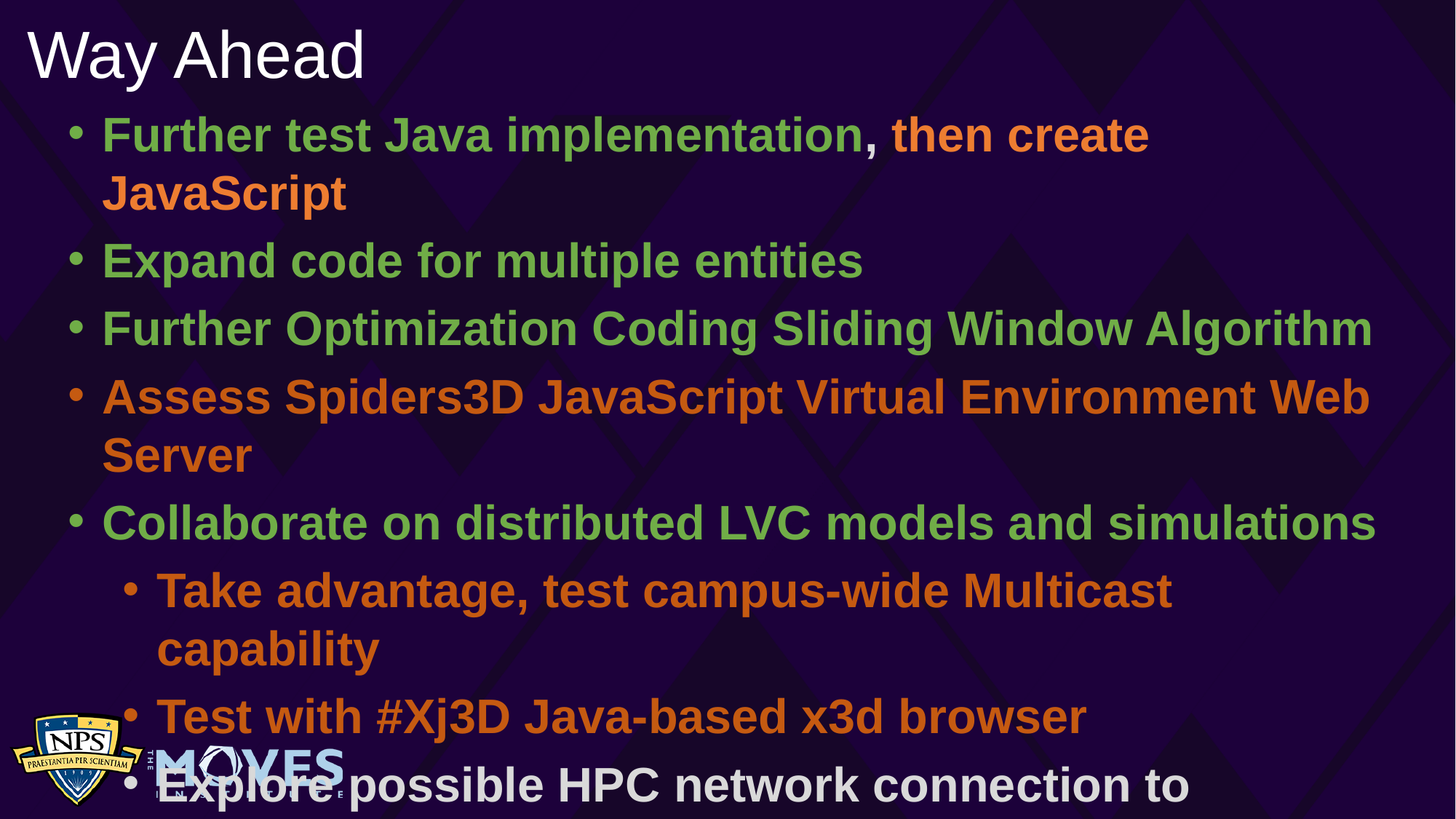

Way Ahead
Further test Java implementation, then create JavaScript
Expand code for multiple entities
Further Optimization Coding Sliding Window Algorithm
Assess Spiders3D JavaScript Virtual Environment Web Server
Collaborate on distributed LVC models and simulations
Take advantage, test campus-wide Multicast capability
Test with #Xj3D Java-based x3d browser
Explore possible HPC network connection to Germany
Consider NATO C2SIM and CWIX 2021 participation
Continue Experimentation and Unit Testing!